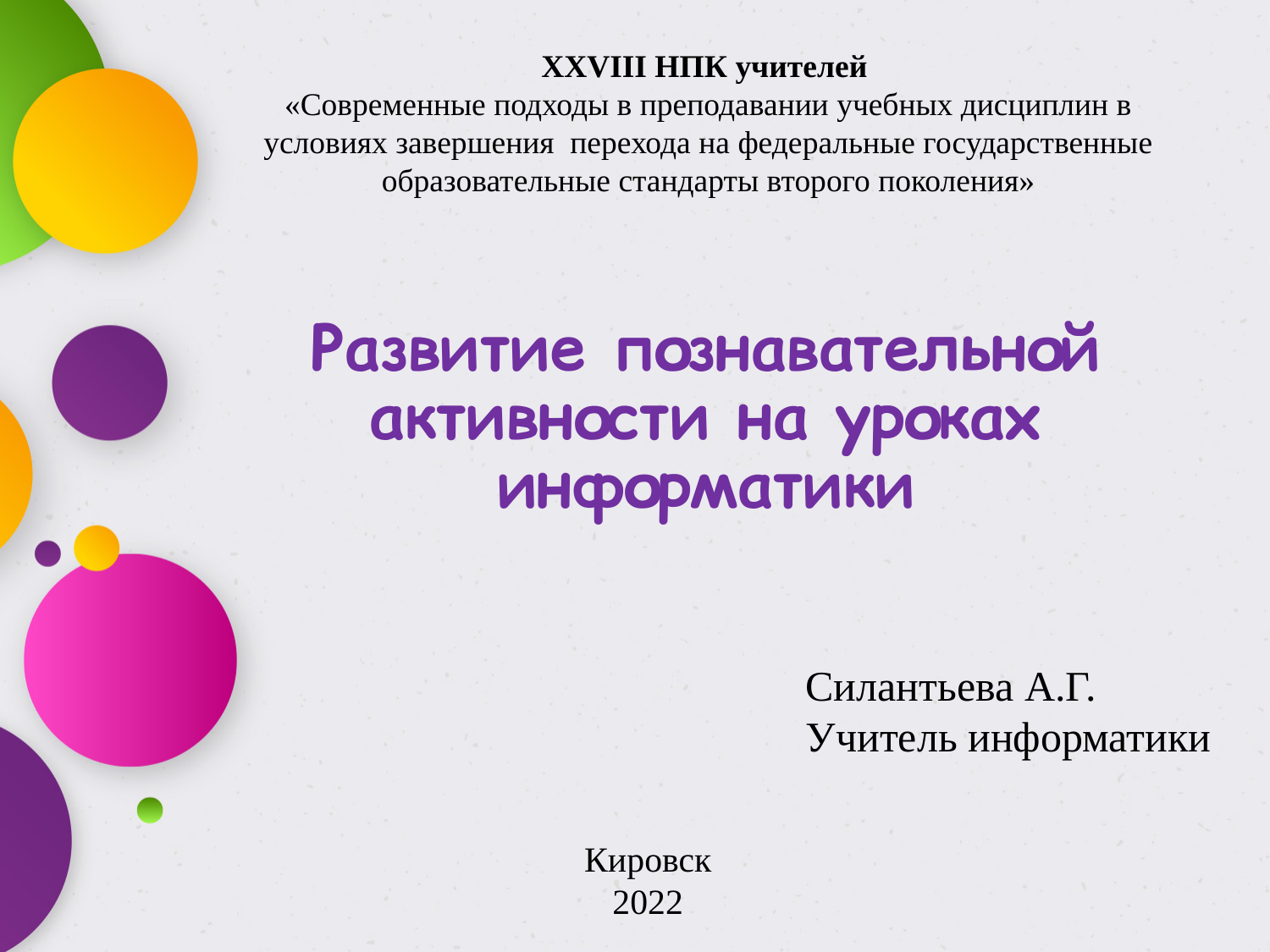

XXVIII НПК учителей
«Современные подходы в преподавании учебных дисциплин в условиях завершения  перехода на федеральные государственные образовательные стандарты второго поколения»
Развитие познавательной активности на уроках информатики
Силантьева А.Г.
Учитель информатики
Кировск
2022